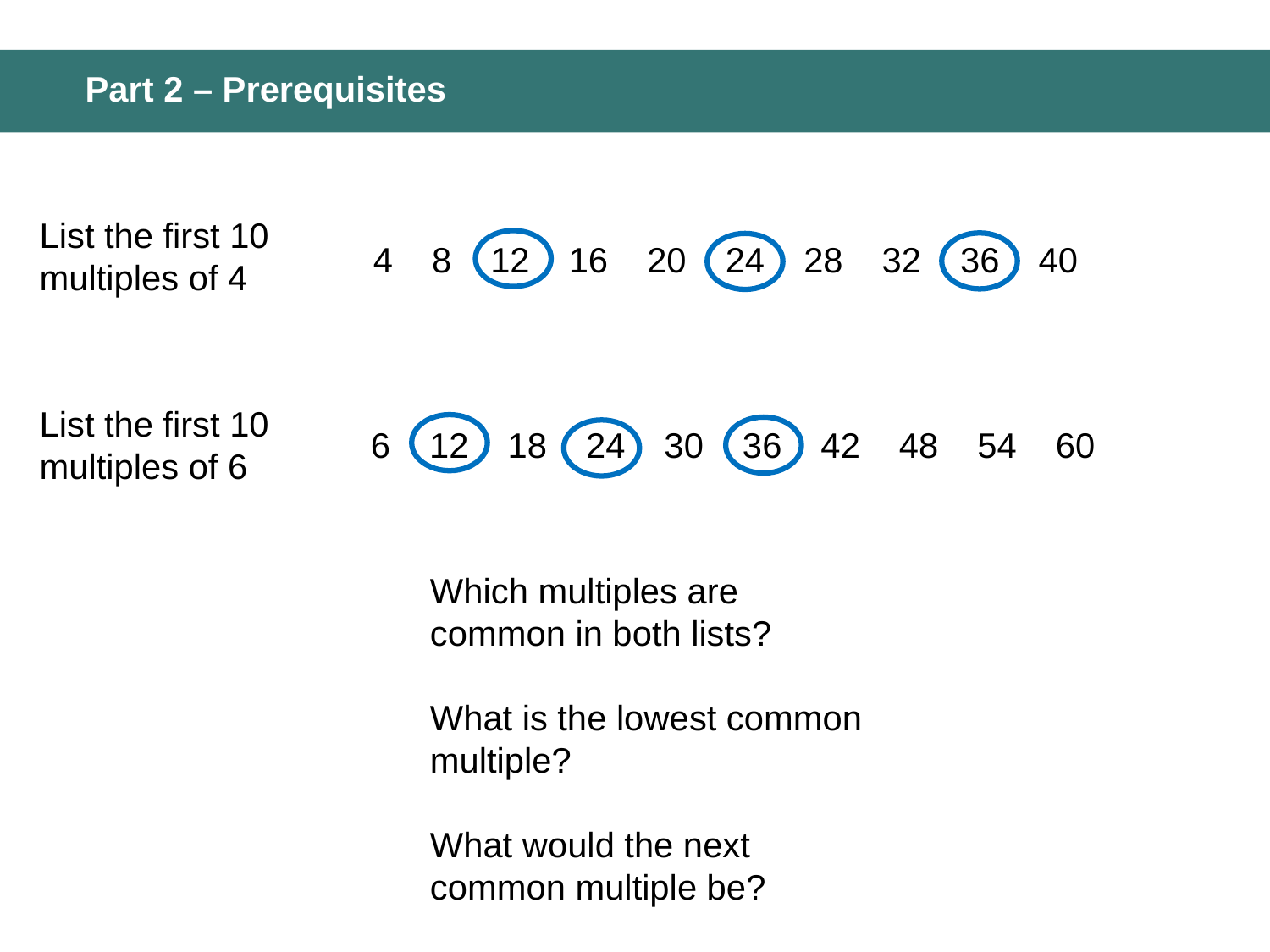

# Part 2 – Prerequisites
List the first 10 multiples of 4

4    8    12    16    20    24    28    32    36    40

List the first 10 multiples of 6

6    12    18    24    30    36    42    48    54    60

Which multiples are common in both lists?

What is the lowest common multiple?

What would the next common multiple be?